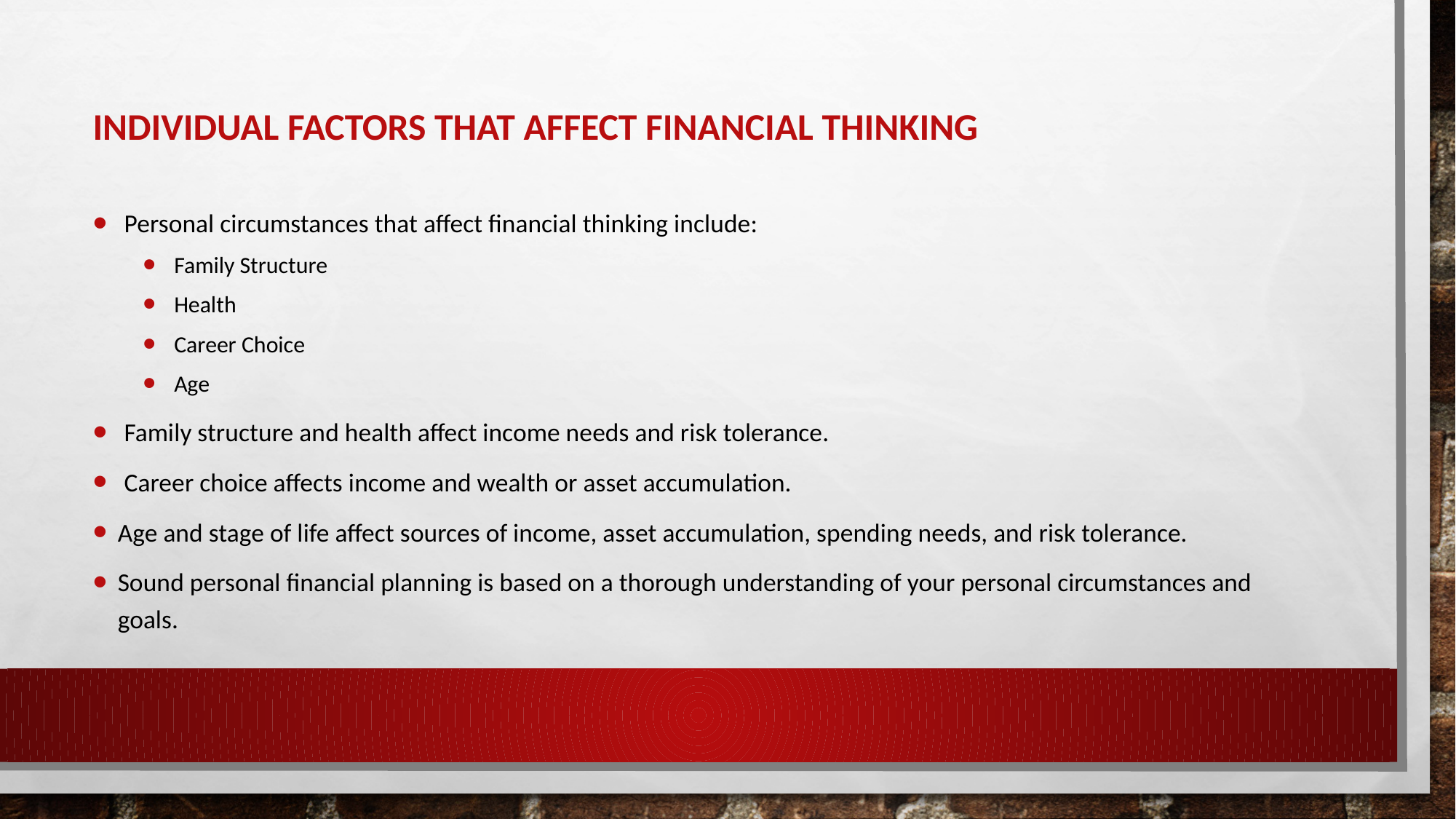

# Individual factors that affect financial thinking
Personal circumstances that affect financial thinking include:
Family Structure
Health
Career Choice
Age
Family structure and health affect income needs and risk tolerance.
Career choice affects income and wealth or asset accumulation.
Age and stage of life affect sources of income, asset accumulation, spending needs, and risk tolerance.
Sound personal financial planning is based on a thorough understanding of your personal circumstances and goals.